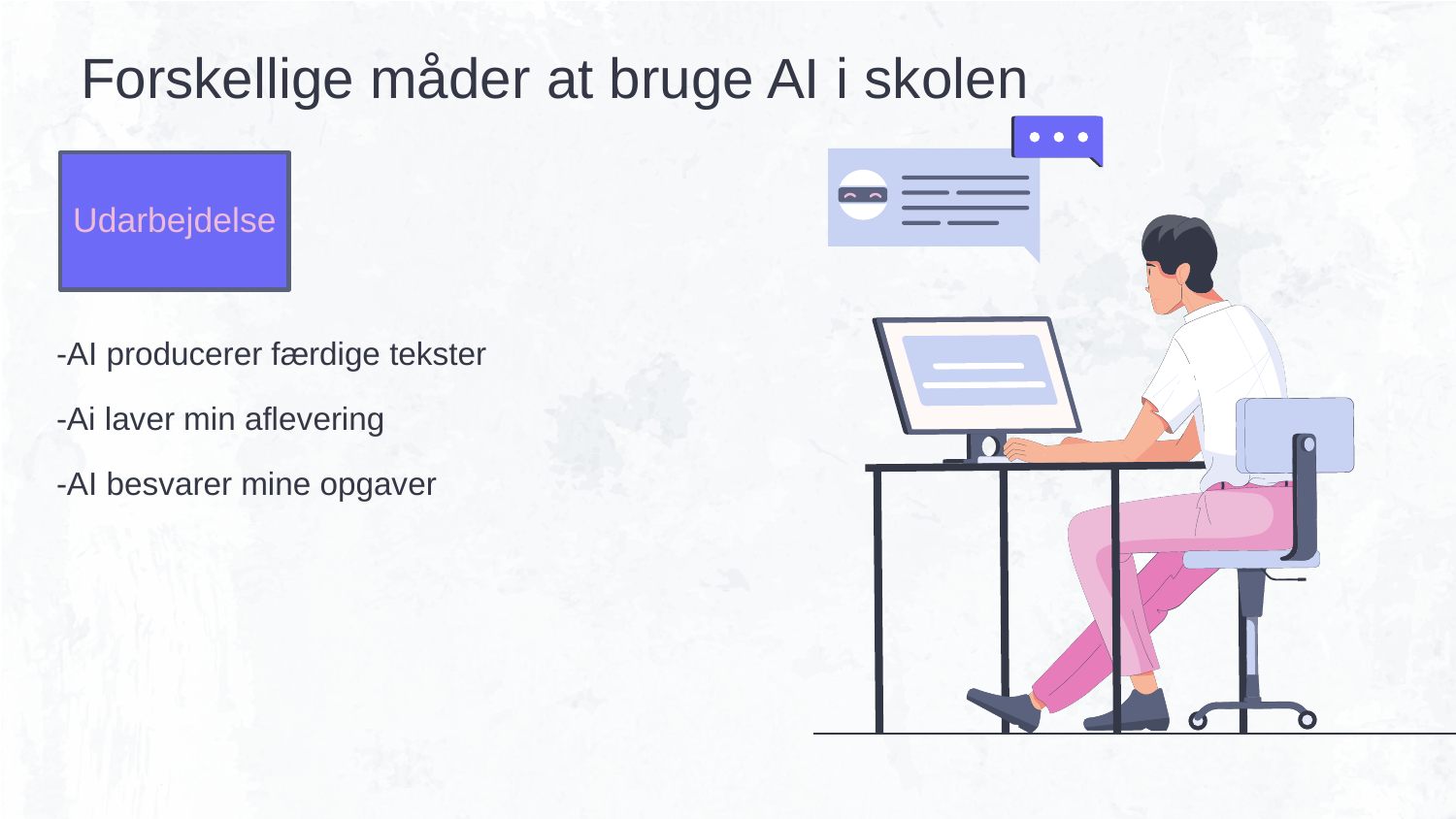

# Forskellige måder at bruge AI i skolen

Udarbejdelse
-AI producerer færdige tekster
-Ai laver min aflevering
-AI besvarer mine opgaver